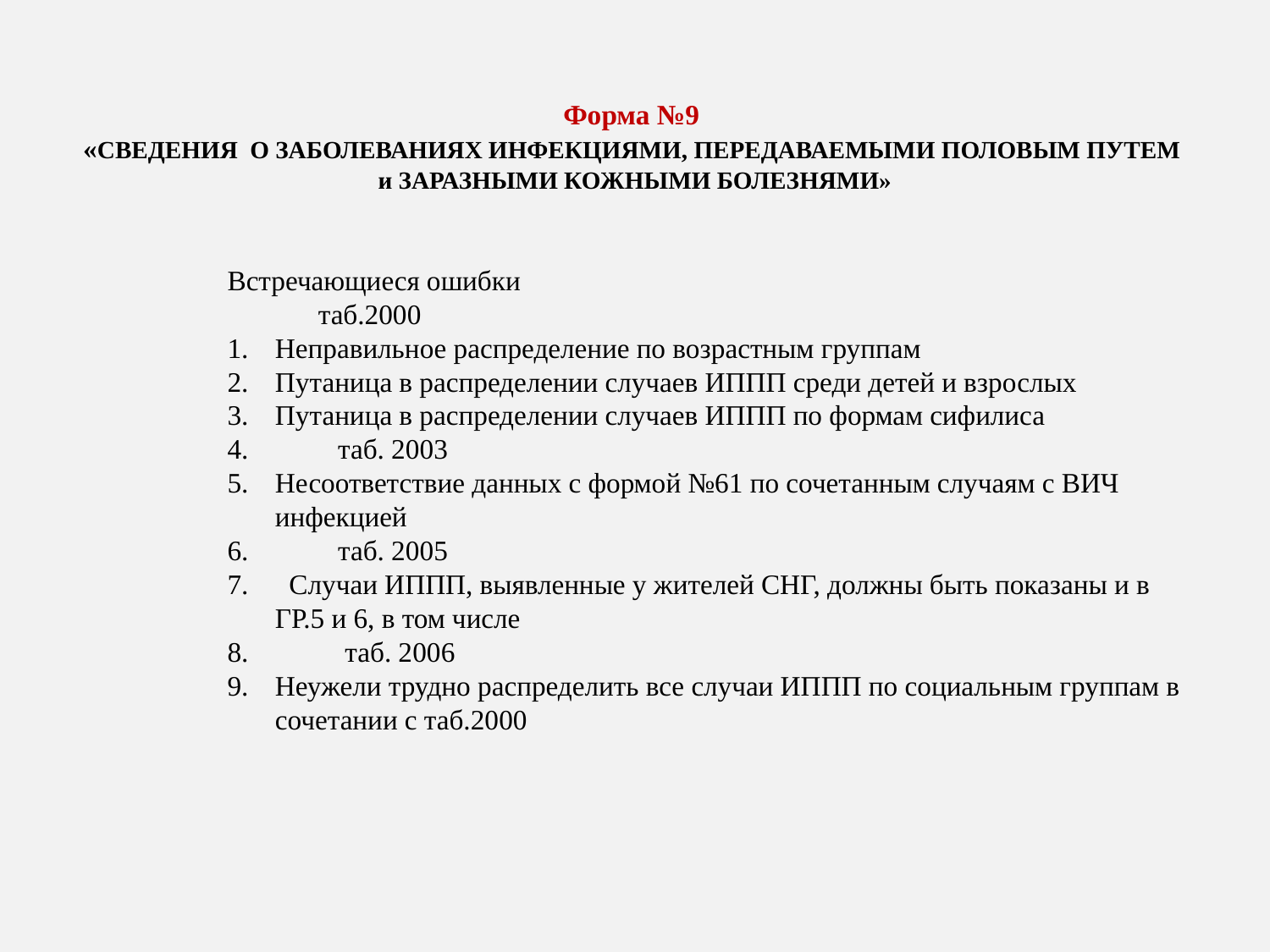

# Форма №9 «СВЕДЕНИЯ  О ЗАБОЛЕВАНИЯХ ИНФЕКЦИЯМИ, ПЕРЕДАВАЕМЫМИ ПОЛОВЫМ ПУТЕМ и ЗАРАЗНЫМИ КОЖНЫМИ БОЛЕЗНЯМИ»
Встречающиеся ошибки
             таб.2000
Неправильное распределение по возрастным группам
Путаница в распределении случаев ИППП среди детей и взрослых
Путаница в распределении случаев ИППП по формам сифилиса
         таб. 2003
Несоответствие данных с формой №61 по сочетанным случаям с ВИЧ инфекцией
         таб. 2005
  Случаи ИППП, выявленные у жителей СНГ, должны быть показаны и в ГР.5 и 6, в том числе
          таб. 2006
Неужели трудно распределить все случаи ИППП по социальным группам в сочетании с таб.2000